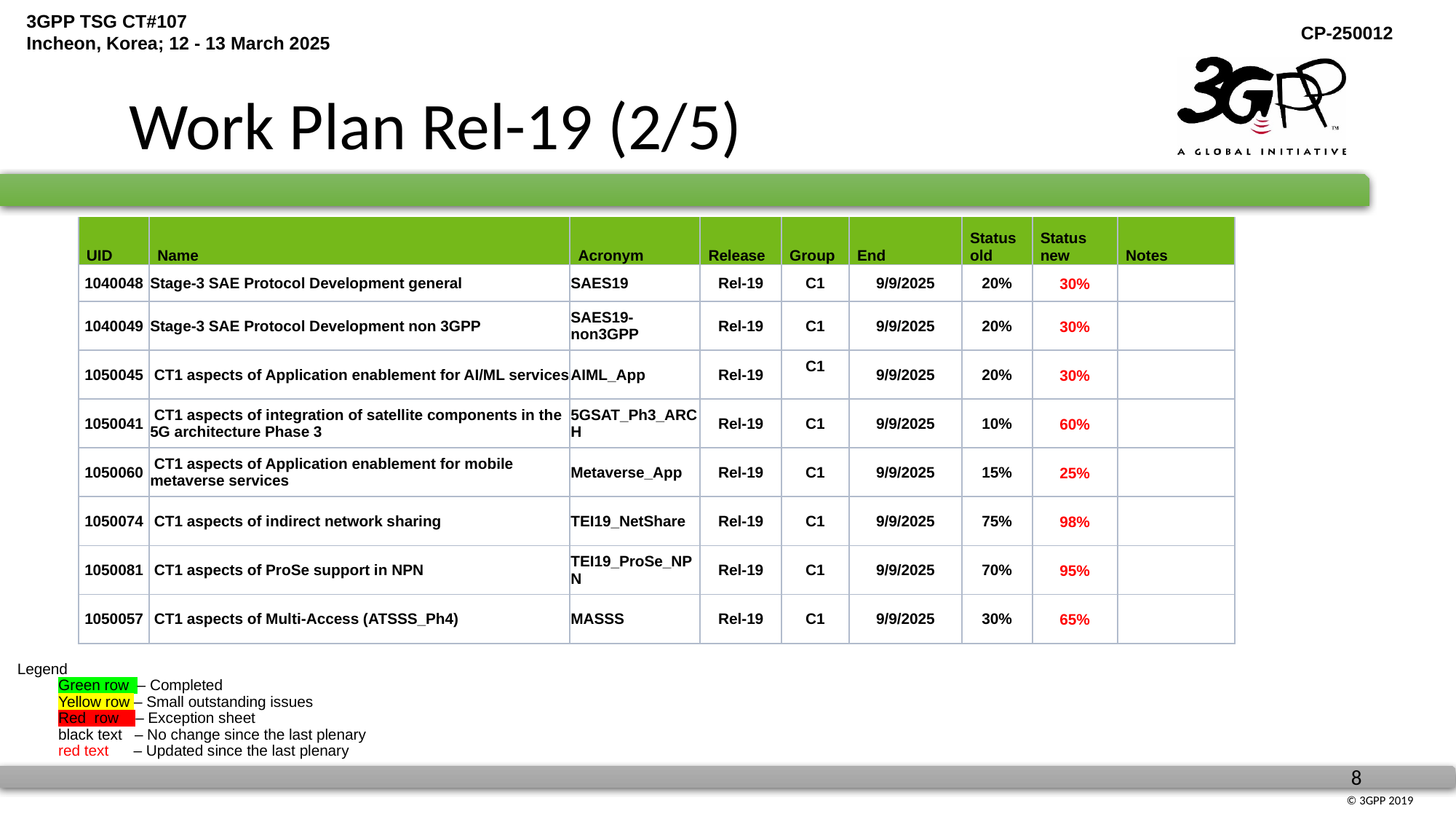

# Work Plan Rel-19 (2/5)
| UID | Name | Acronym | Release | Group | End | Status old | Status new | Notes |
| --- | --- | --- | --- | --- | --- | --- | --- | --- |
| 1040048 | Stage-3 SAE Protocol Development general | SAES19 | Rel-19 | C1 | 9/9/2025 | 20% | 30% |  |
| 1040049 | Stage-3 SAE Protocol Development non 3GPP | SAES19-non3GPP | Rel-19 | C1 | 9/9/2025 | 20% | 30% |  |
| 1050045 | CT1 aspects of Application enablement for AI/ML services | AIML\_App | Rel-19 | C1 | 9/9/2025 | 20% | 30% |  |
| 1050041 | CT1 aspects of integration of satellite components in the 5G architecture Phase 3 | 5GSAT\_Ph3\_ARCH | Rel-19 | C1 | 9/9/2025 | 10% | 60% |  |
| 1050060 | CT1 aspects of Application enablement for mobile metaverse services | Metaverse\_App | Rel-19 | C1 | 9/9/2025 | 15% | 25% |  |
| 1050074 | CT1 aspects of indirect network sharing | TEI19\_NetShare | Rel-19 | C1 | 9/9/2025 | 75% | 98% |  |
| 1050081 | CT1 aspects of ProSe support in NPN | TEI19\_ProSe\_NPN | Rel-19 | C1 | 9/9/2025 | 70% | 95% |  |
| 1050057 | CT1 aspects of Multi-Access (ATSSS\_Ph4) | MASSS | Rel-19 | C1 | 9/9/2025 | 30% | 65% |  |
Legend
Green row  – Completed
	Yellow row – Small outstanding issues
Red  row    – Exception sheet
	black text   – No change since the last plenary
	red text      – Updated since the last plenary